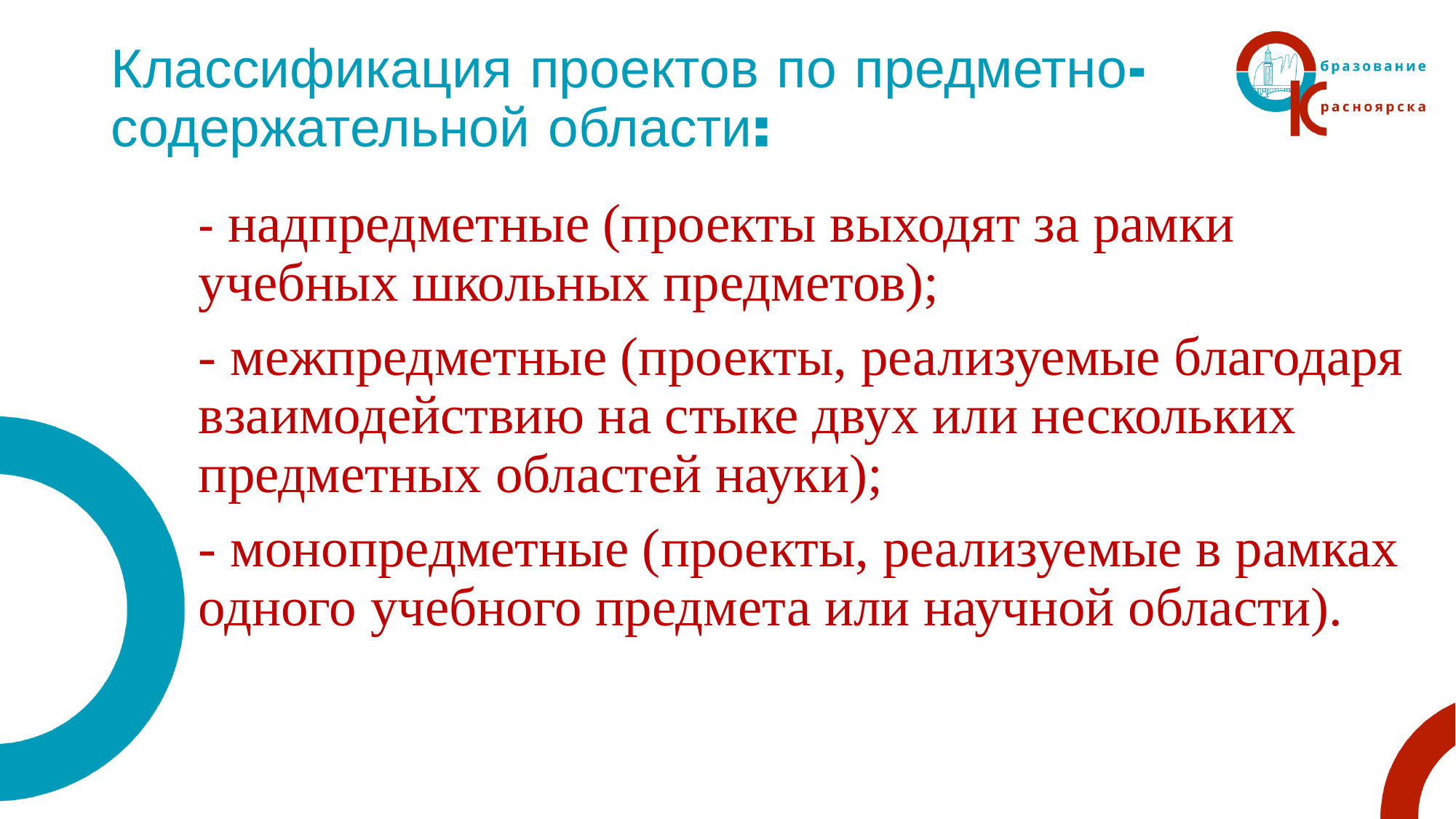

# Классификация проектов по предметно-содержательной области:
- надпредметные (проекты выходят за рамки учебных школьных предметов);
- межпредметные (проекты, реализуемые благодаря взаимодействию на стыке двух или нескольких предметных областей науки);
- монопредметные (проекты, реализуемые в рамках одного учебного предмета или научной области).